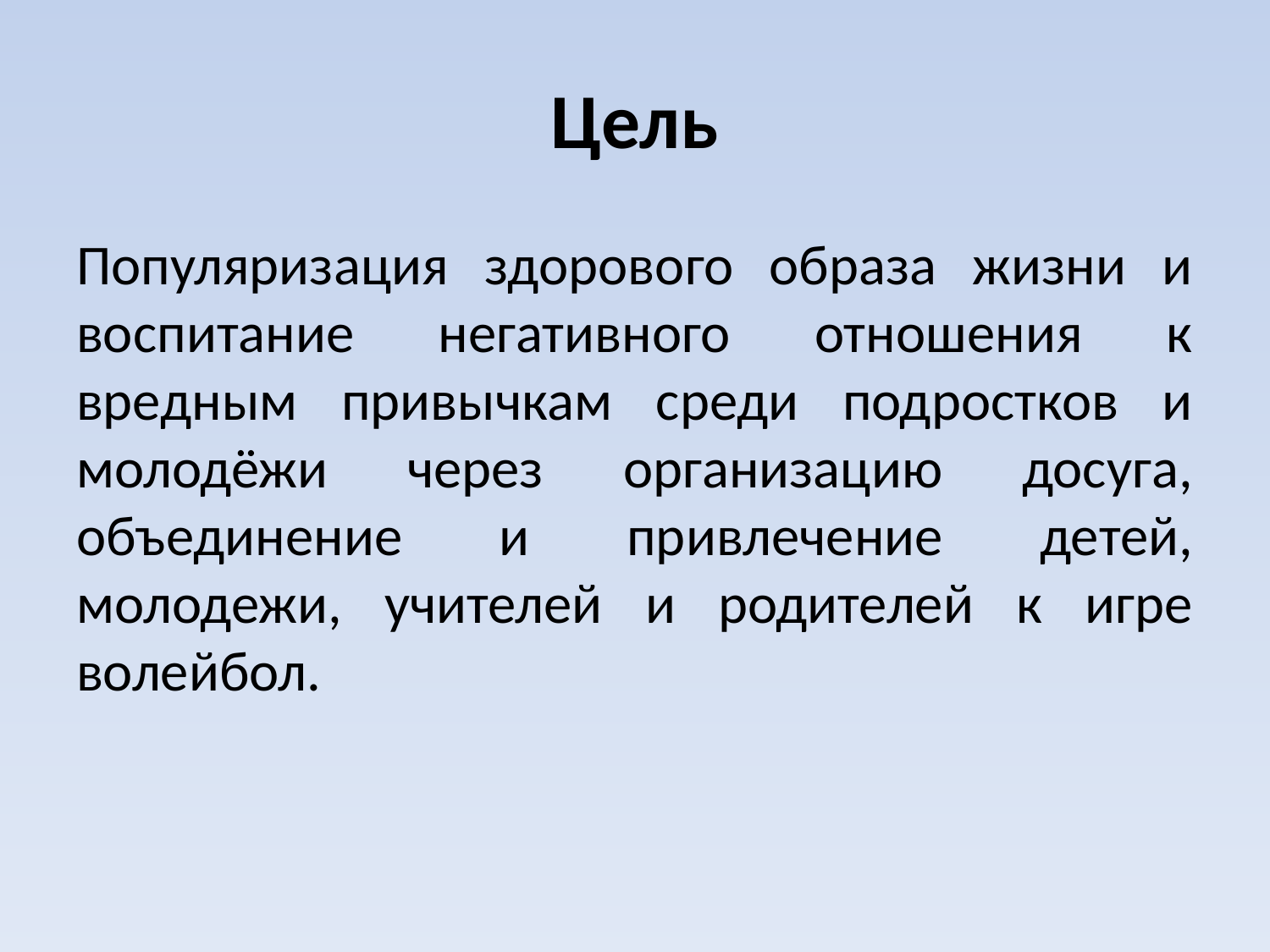

# Цель
Популяризация здорового образа жизни и воспитание негативного отношения к вредным привычкам среди подростков и молодёжи через организацию досуга, объединение и привлечение детей, молодежи, учителей и родителей к игре волейбол.